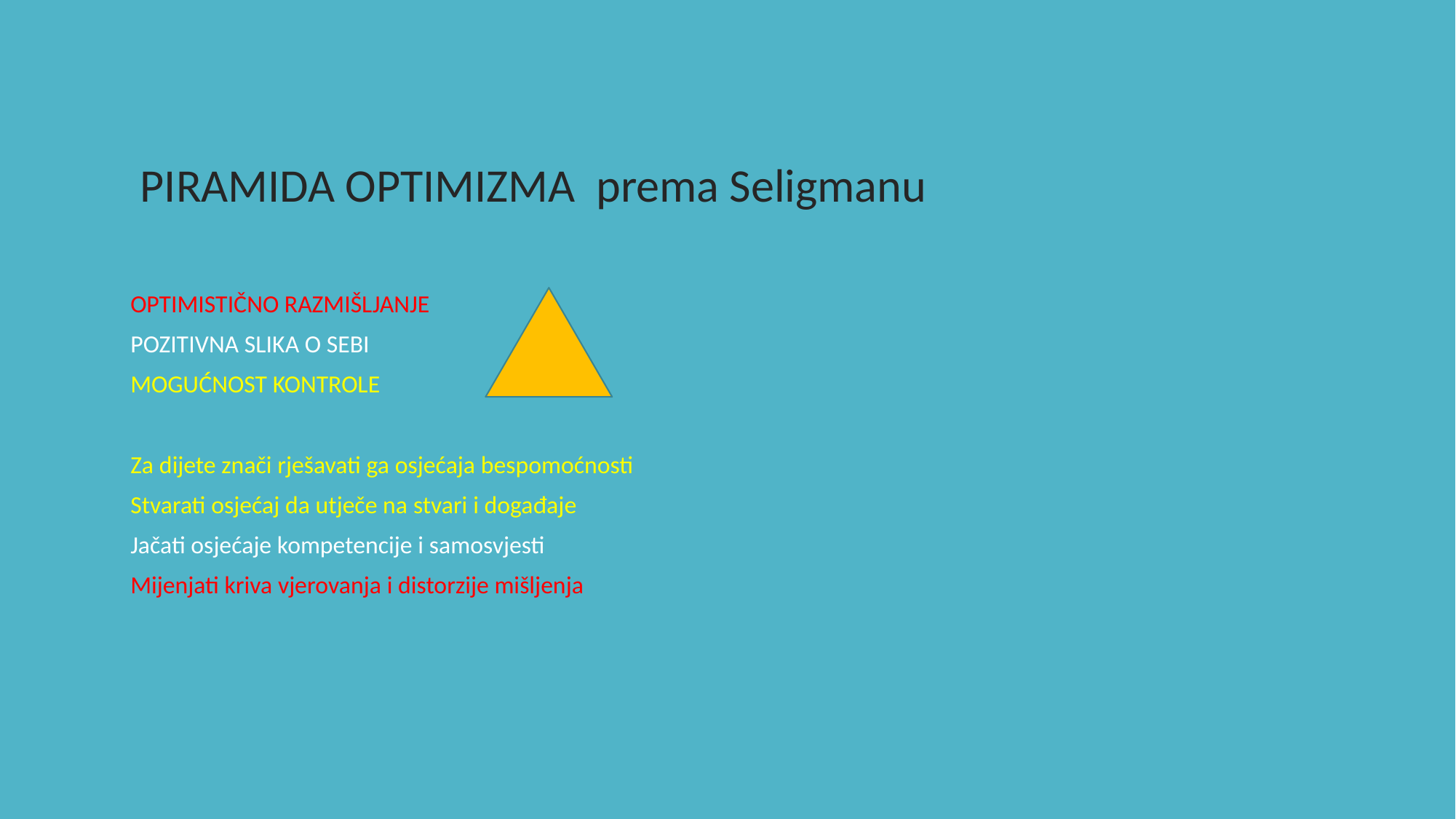

# p
PIRAMIDA OPTIMIZMA  prema Seligmanu

OPTIMISTIČNO RAZMIŠLJANJE
POZITIVNA SLIKA O SEBI
MOGUĆNOST KONTROLE

Za dijete znači rješavati ga osjećaja bespomoćnosti
Stvarati osjećaj da utječe na stvari i događaje
Jačati osjećaje kompetencije i samosvjesti
Mijenjati kriva vjerovanja i distorzije mišljenja